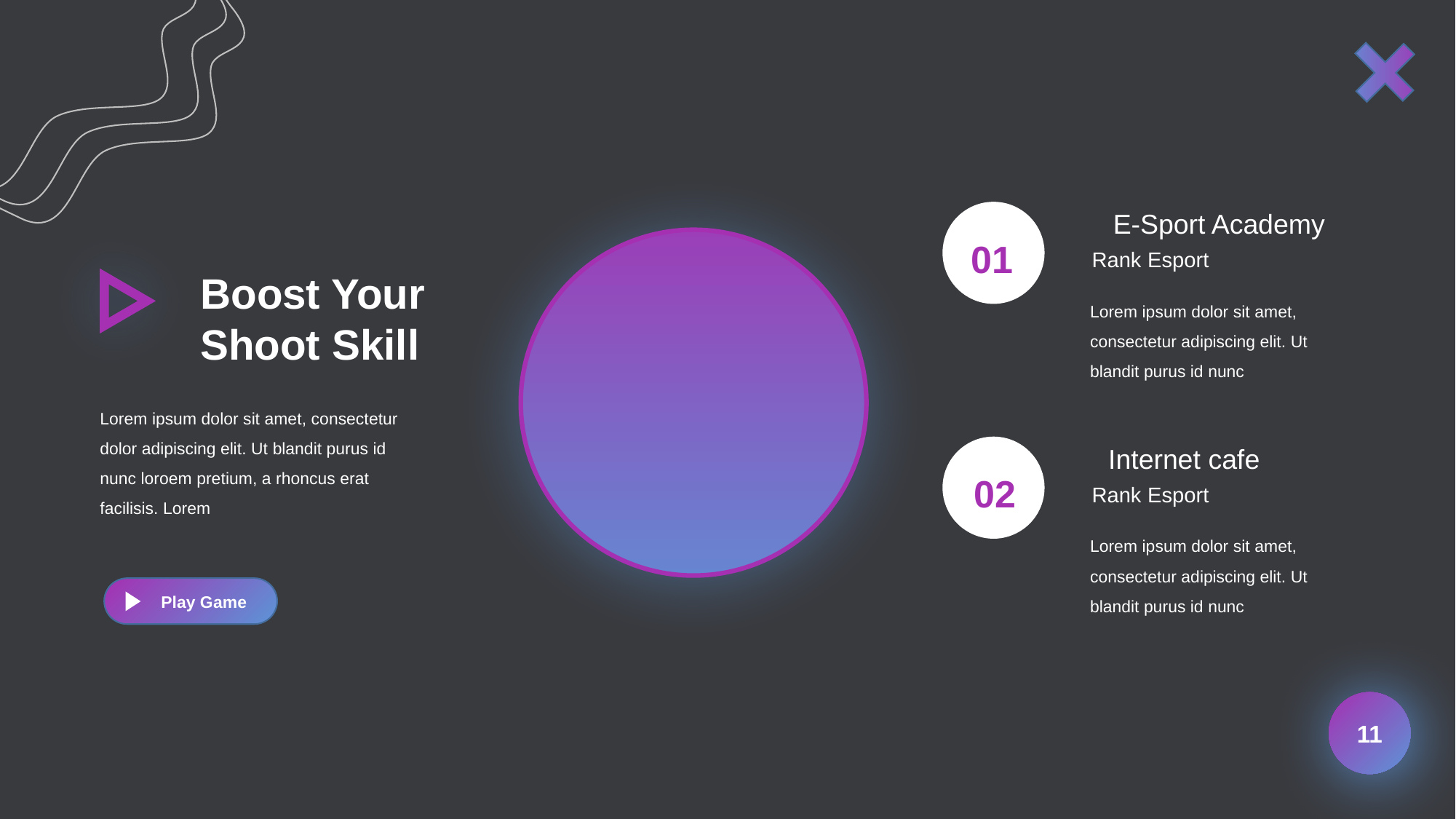

01
E-Sport Academy
Rank Esport
Lorem ipsum dolor sit amet, consectetur adipiscing elit. Ut blandit purus id nunc
Boost Your
Shoot Skill

Lorem ipsum dolor sit amet, consectetur dolor adipiscing elit. Ut blandit purus id nunc loroem pretium, a rhoncus erat facilisis. Lorem

02
Internet cafe
Rank Esport

Lorem ipsum dolor sit amet, consectetur adipiscing elit. Ut blandit purus id nunc

Play Game